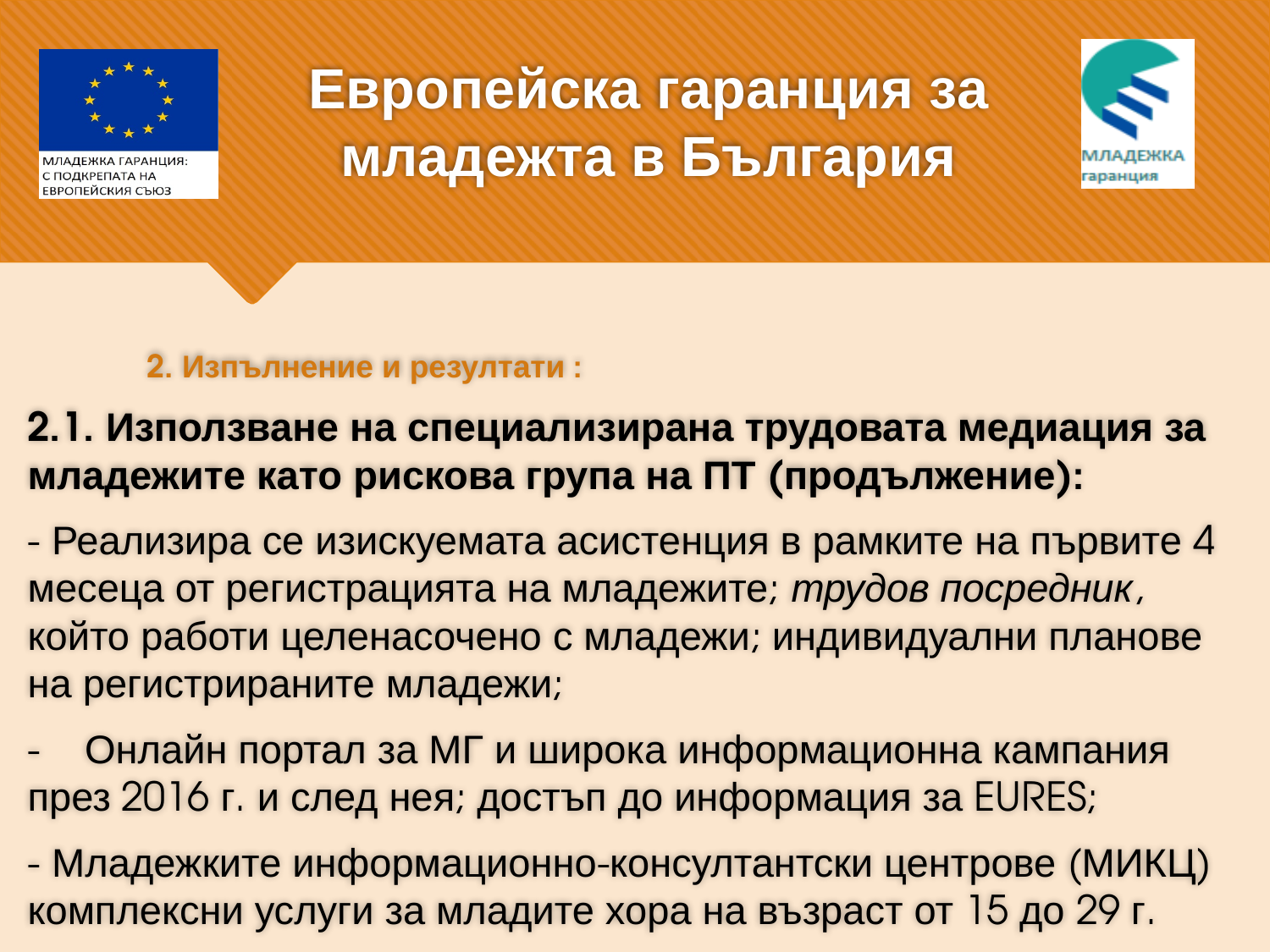

# Европейска гаранция за младежта в България
						2. Изпълнение и резултати :
2.1. Използване на специализирана трудовата медиация за младежите като рискова група на ПТ (продължение):
- Реализира се изискуемата асистенция в рамките на първите 4 месеца от регистрацията на младежите; трудов посредник, който работи целенасочено с младежи; индивидуални планове на регистрираните младежи;
-    Онлайн портал за МГ и широка информационна кампания през 2016 г. и след нея; достъп до информация за EURES;
- Младежките информационно-консултантски центрове (МИКЦ) комплексни услуги за младите хора на възраст от 15 до 29 г.
- Други.